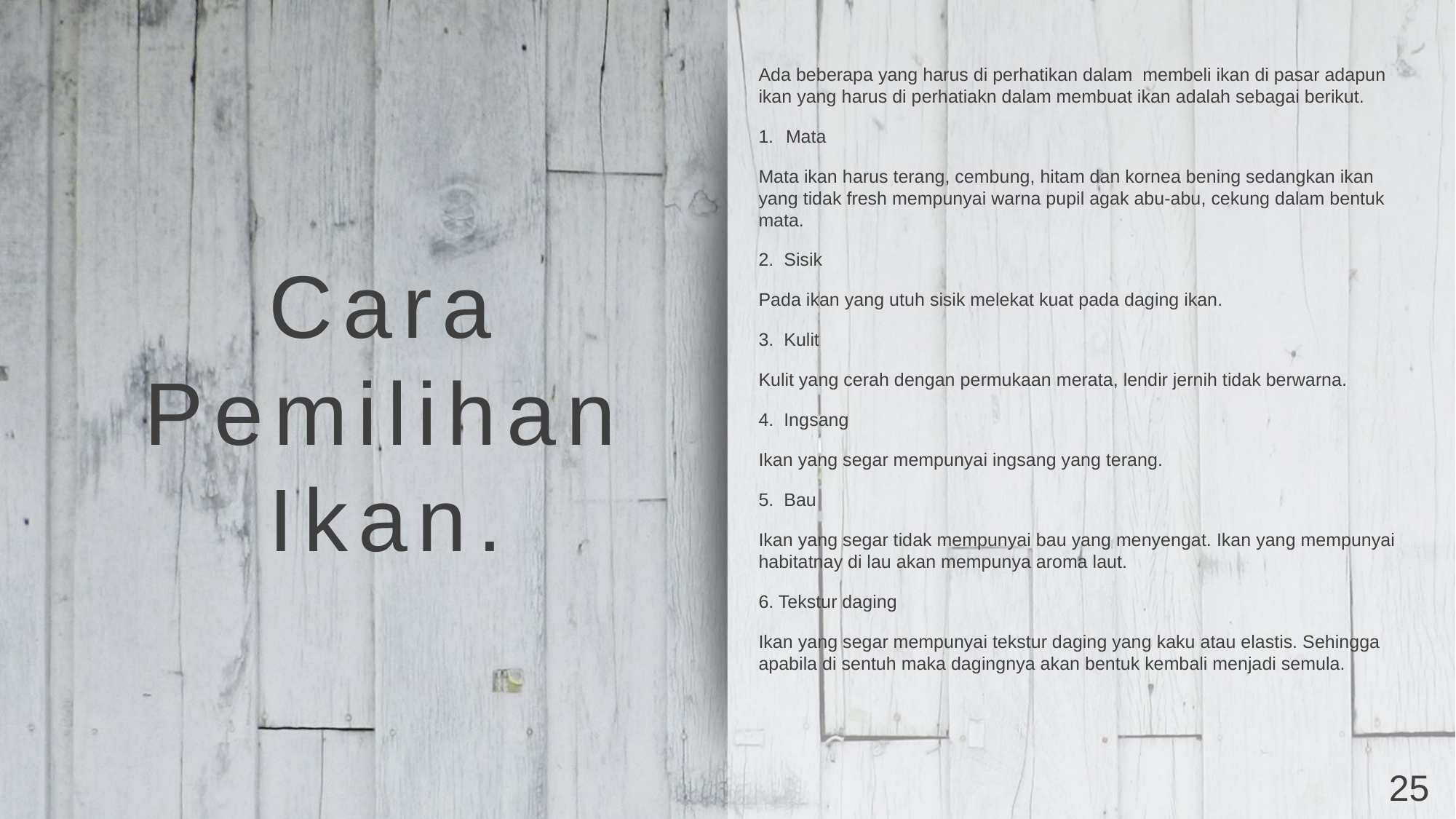

Ada beberapa yang harus di perhatikan dalam  membeli ikan di pasar adapun ikan yang harus di perhatiakn dalam membuat ikan adalah sebagai berikut.
Mata
Mata ikan harus terang, cembung, hitam dan kornea bening sedangkan ikan yang tidak fresh mempunyai warna pupil agak abu-abu, cekung dalam bentuk mata.
2.  Sisik
Pada ikan yang utuh sisik melekat kuat pada daging ikan.
3.  Kulit
Kulit yang cerah dengan permukaan merata, lendir jernih tidak berwarna.
4.  Ingsang
Ikan yang segar mempunyai ingsang yang terang.
5.  Bau
Ikan yang segar tidak mempunyai bau yang menyengat. Ikan yang mempunyai habitatnay di lau akan mempunya aroma laut.
6. Tekstur daging
Ikan yang segar mempunyai tekstur daging yang kaku atau elastis. Sehingga apabila di sentuh maka dagingnya akan bentuk kembali menjadi semula.
# Cara Pemilihan Ikan.
25